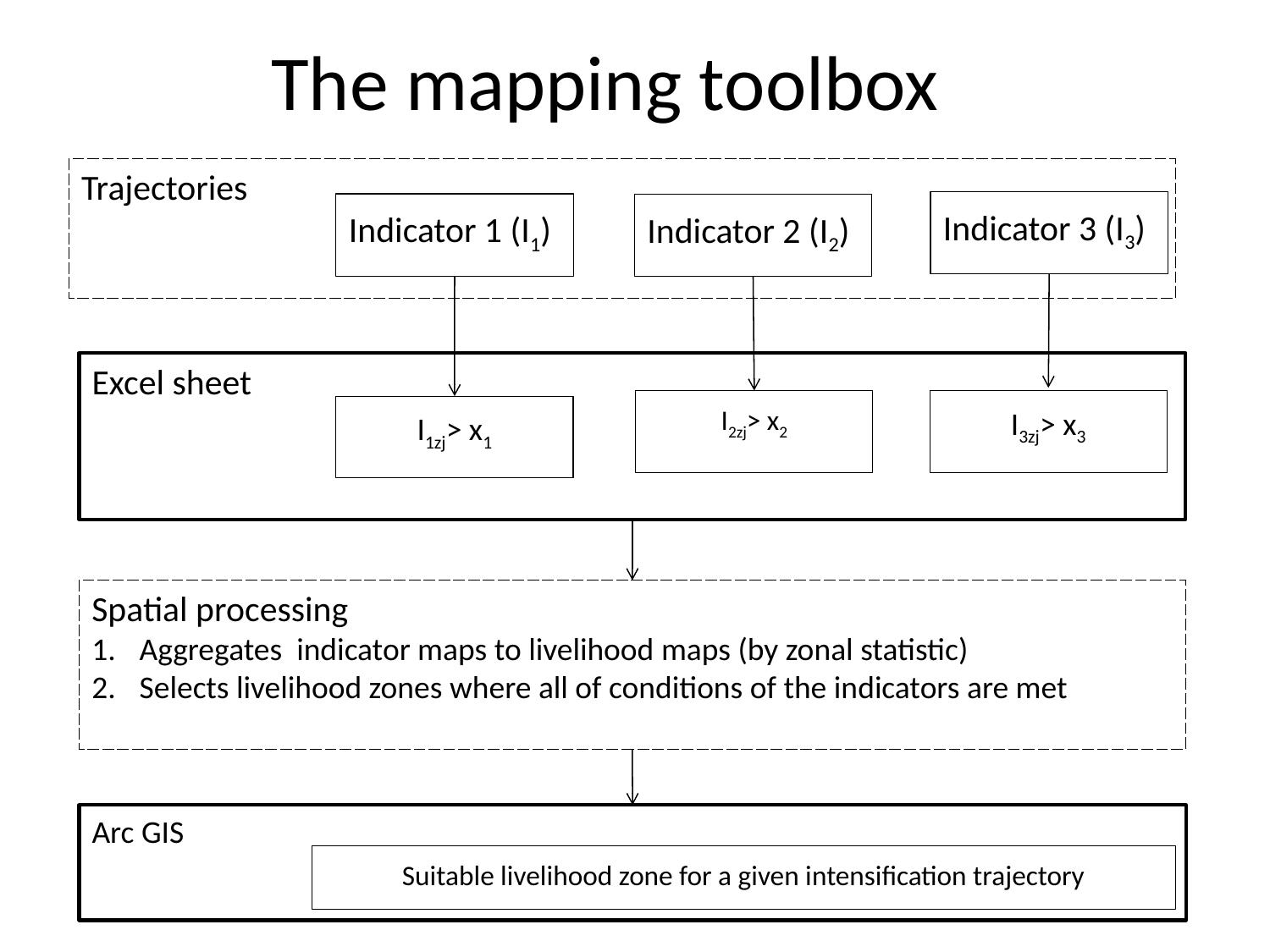

# The mapping toolbox

Indicator 3 (I3)
Indicator 1 (I1)
Indicator 2 (I2)
Excel sheet
I2zj> x2
I3zj> x3
I1zj> x1
Suitable livelihood zone for a given intensification trajectory
Trajectories

Spatial processing
Aggregates  indicator maps to livelihood maps (by zonal statistic)
Selects livelihood zones where all of conditions of the indicators are met

Arc GIS